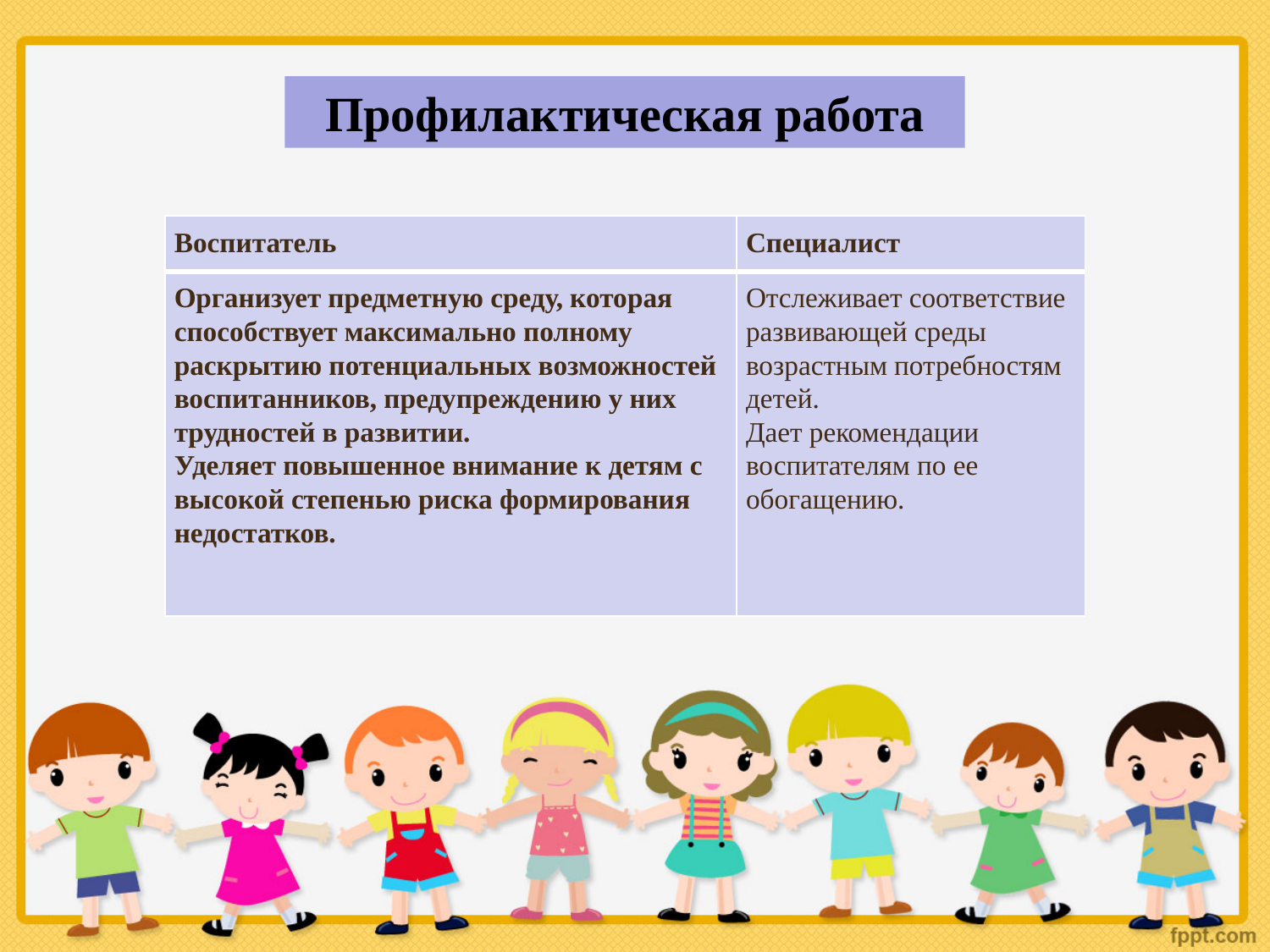

Профилактическая работа
| Воспитатель | Специалист |
| --- | --- |
| Организует предметную среду, которая способствует максимально полному раскрытию потенциальных возможностей воспитанников, предупреждению у них трудностей в развитии. Уделяет повышенное внимание к детям с высокой степенью риска формирования недостатков. | Отслеживает соответствие развивающей среды возрастным потребностям детей. Дает рекомендации воспитателям по ее обогащению. |